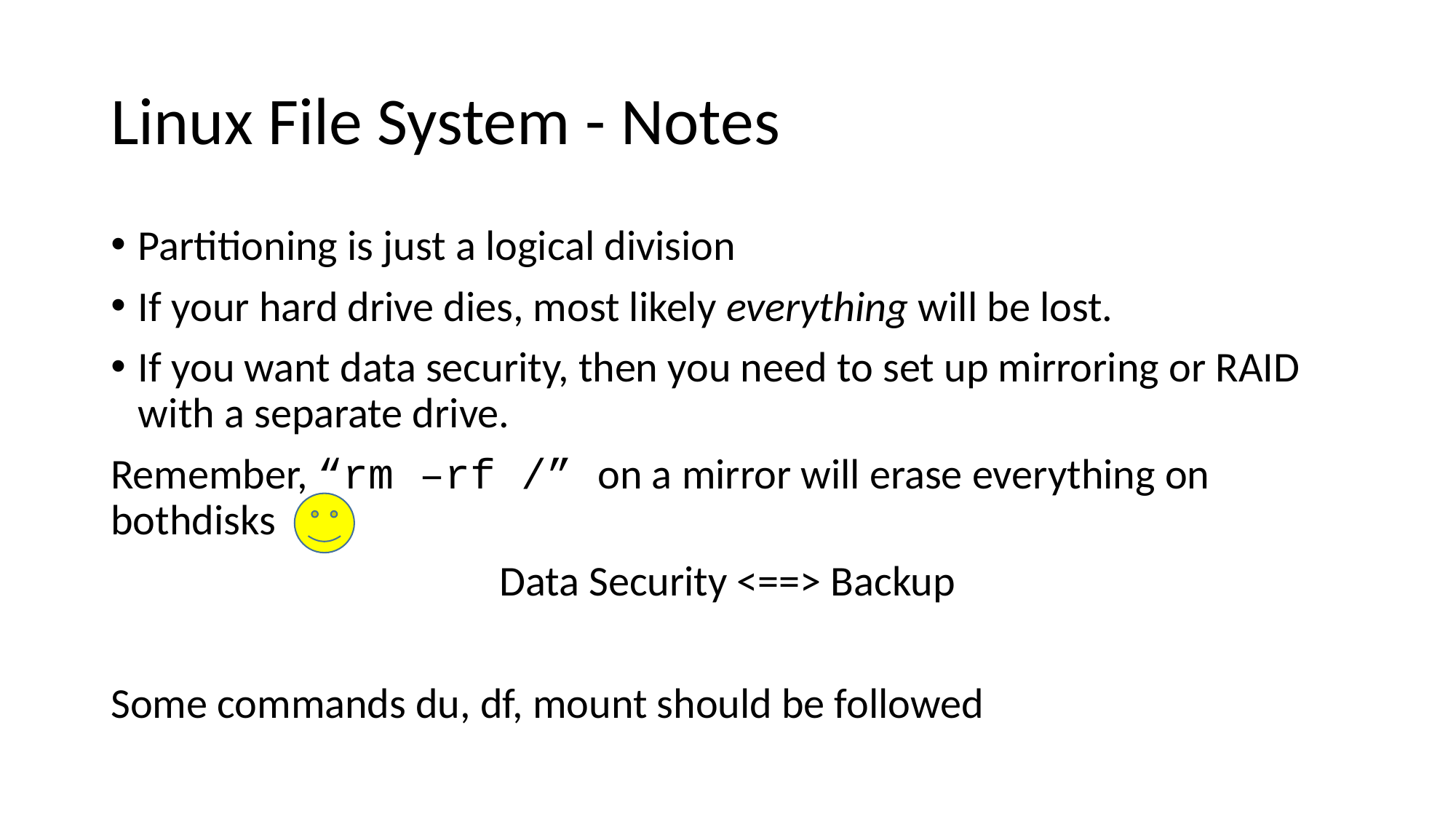

# Linux File System - Notes
Partitioning is just a logical division
If your hard drive dies, most likely everything will be lost.
If you want data security, then you need to set up mirroring or RAID with a separate drive.
Remember, “rm –rf /” on a mirror will erase everything on bothdisks
Data Security <==> Backup

Some commands du, df, mount should be followed